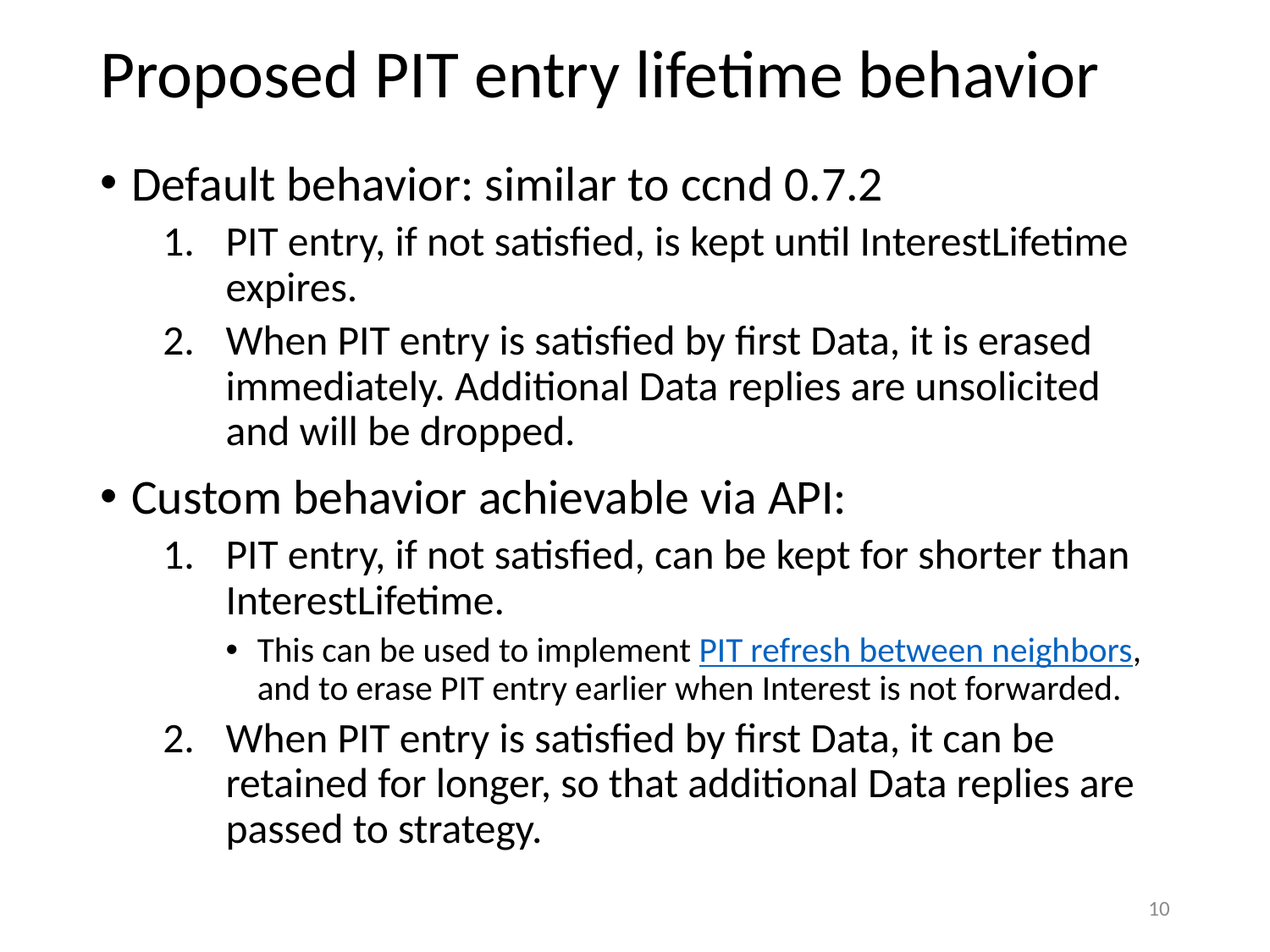

# Proposed PIT entry lifetime behavior
Default behavior: similar to ccnd 0.7.2
PIT entry, if not satisfied, is kept until InterestLifetime expires.
When PIT entry is satisfied by first Data, it is erased immediately. Additional Data replies are unsolicited and will be dropped.
Custom behavior achievable via API:
PIT entry, if not satisfied, can be kept for shorter than InterestLifetime.
This can be used to implement PIT refresh between neighbors, and to erase PIT entry earlier when Interest is not forwarded.
When PIT entry is satisfied by first Data, it can be retained for longer, so that additional Data replies are passed to strategy.
10